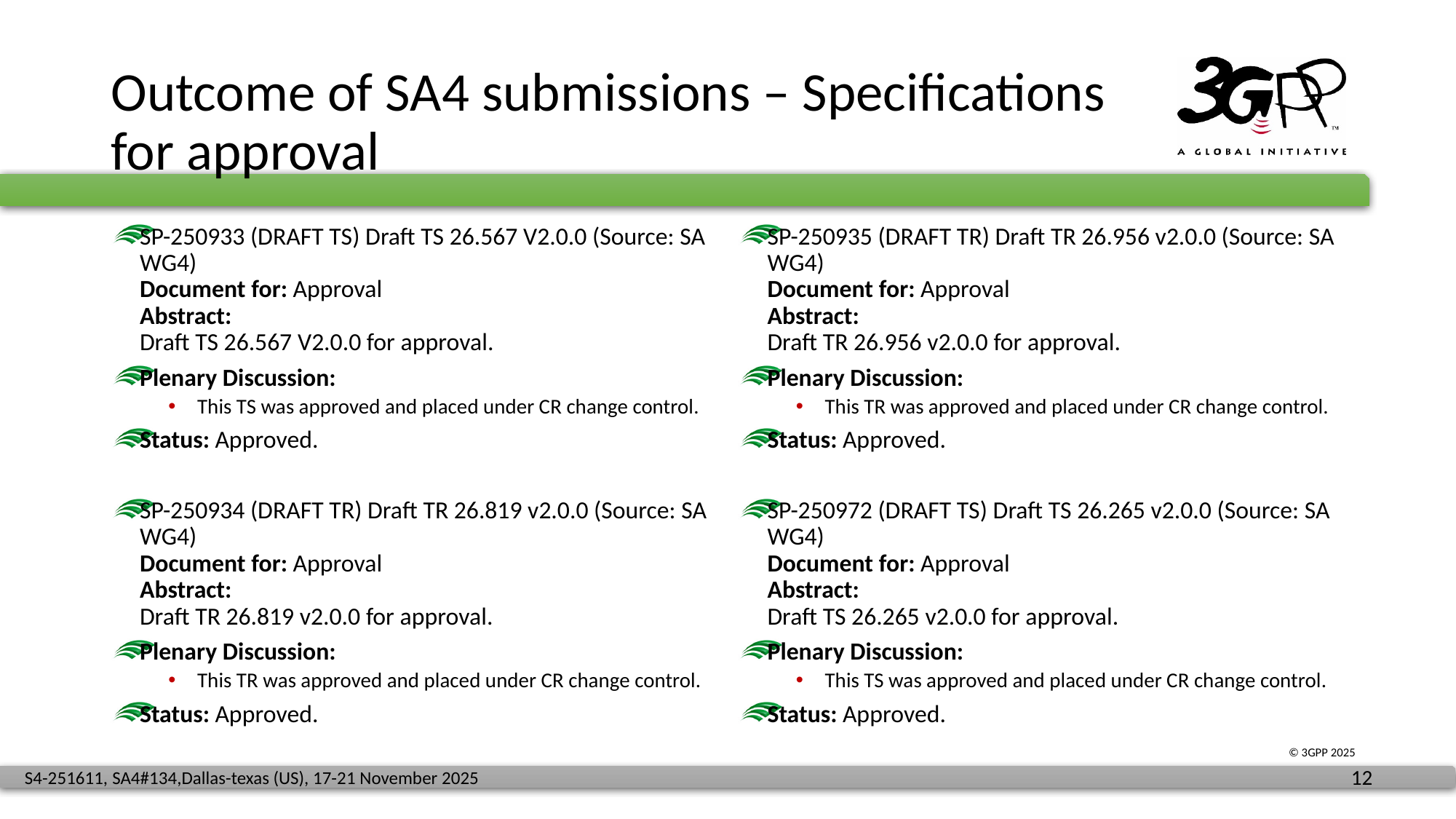

# Outcome of SA4 submissions – Specifications for approval
SP-250933 (DRAFT TS) Draft TS 26.567 V2.0.0 (Source: SA WG4)
Document for: Approval
Abstract:
Draft TS 26.567 V2.0.0 for approval.
Plenary Discussion:
This TS was approved and placed under CR change control.
Status: Approved.

SP-250934 (DRAFT TR) Draft TR 26.819 v2.0.0 (Source: SA WG4)
Document for: Approval
Abstract:
Draft TR 26.819 v2.0.0 for approval.
Plenary Discussion:
This TR was approved and placed under CR change control.
Status: Approved.
SP-250935 (DRAFT TR) Draft TR 26.956 v2.0.0 (Source: SA WG4)
Document for: Approval
Abstract:
Draft TR 26.956 v2.0.0 for approval.
Plenary Discussion:
This TR was approved and placed under CR change control.
Status: Approved.

SP-250972 (DRAFT TS) Draft TS 26.265 v2.0.0 (Source: SA WG4)
Document for: Approval
Abstract:
Draft TS 26.265 v2.0.0 for approval.
Plenary Discussion:
This TS was approved and placed under CR change control.
Status: Approved.